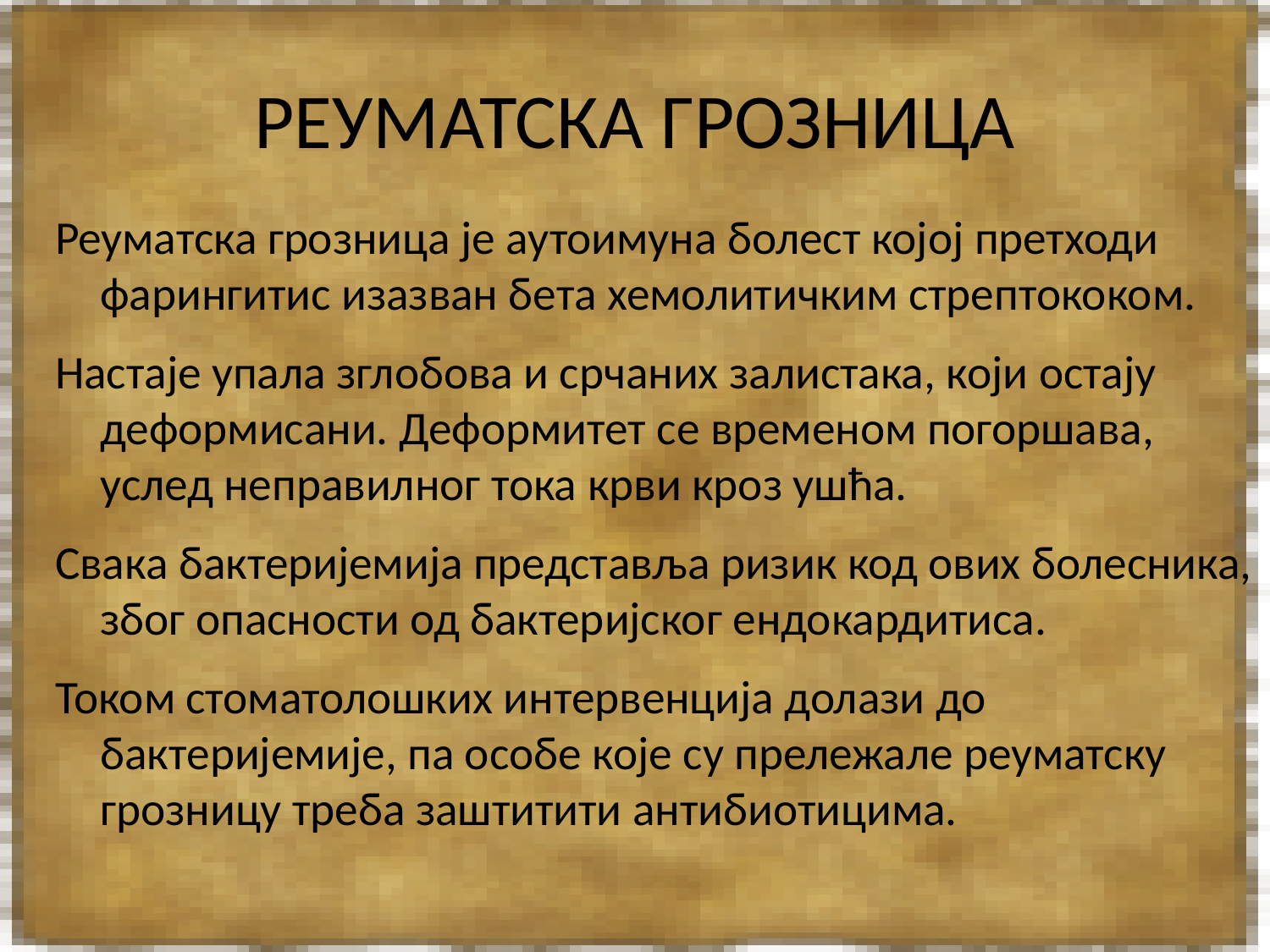

# РЕУМАТСКА ГРОЗНИЦА

Реуматска грозница је аутоимуна болест којој претходи фарингитис изазван бета хемолитичким стрептококом.

Настаје упала зглобова и срчаних залистака, који остају деформисани. Деформитет се временом погоршава, услед неправилног тока крви кроз ушћа.

Свака бактеријемија представља ризик код ових болесника, због опасности од бактеријског ендокардитиса.

Током стоматолошких интервенција долази до бактеријемије, па особе које су прележале реуматску грозницу треба заштитити антибиотицима.